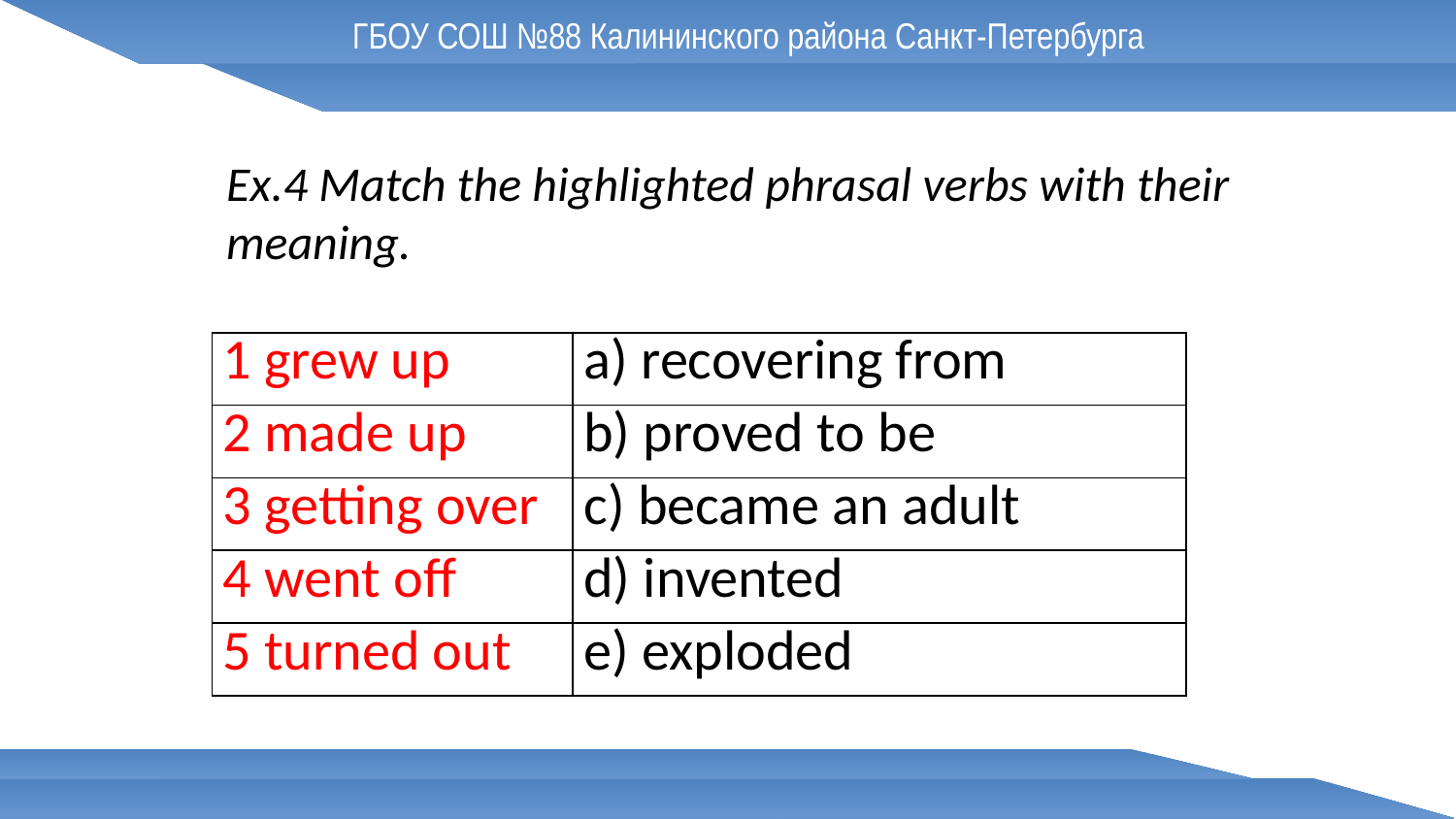

ГБОУ СОШ №88 Калининского района Санкт-Петербурга
Ex.4 Match the highlighted phrasal verbs with their meaning.
| 1 grew up | a) recovering from |
| --- | --- |
| 2 made up | b) proved to be |
| 3 getting over | c) became an adult |
| 4 went off | d) invented |
| 5 turned out | e) exploded |